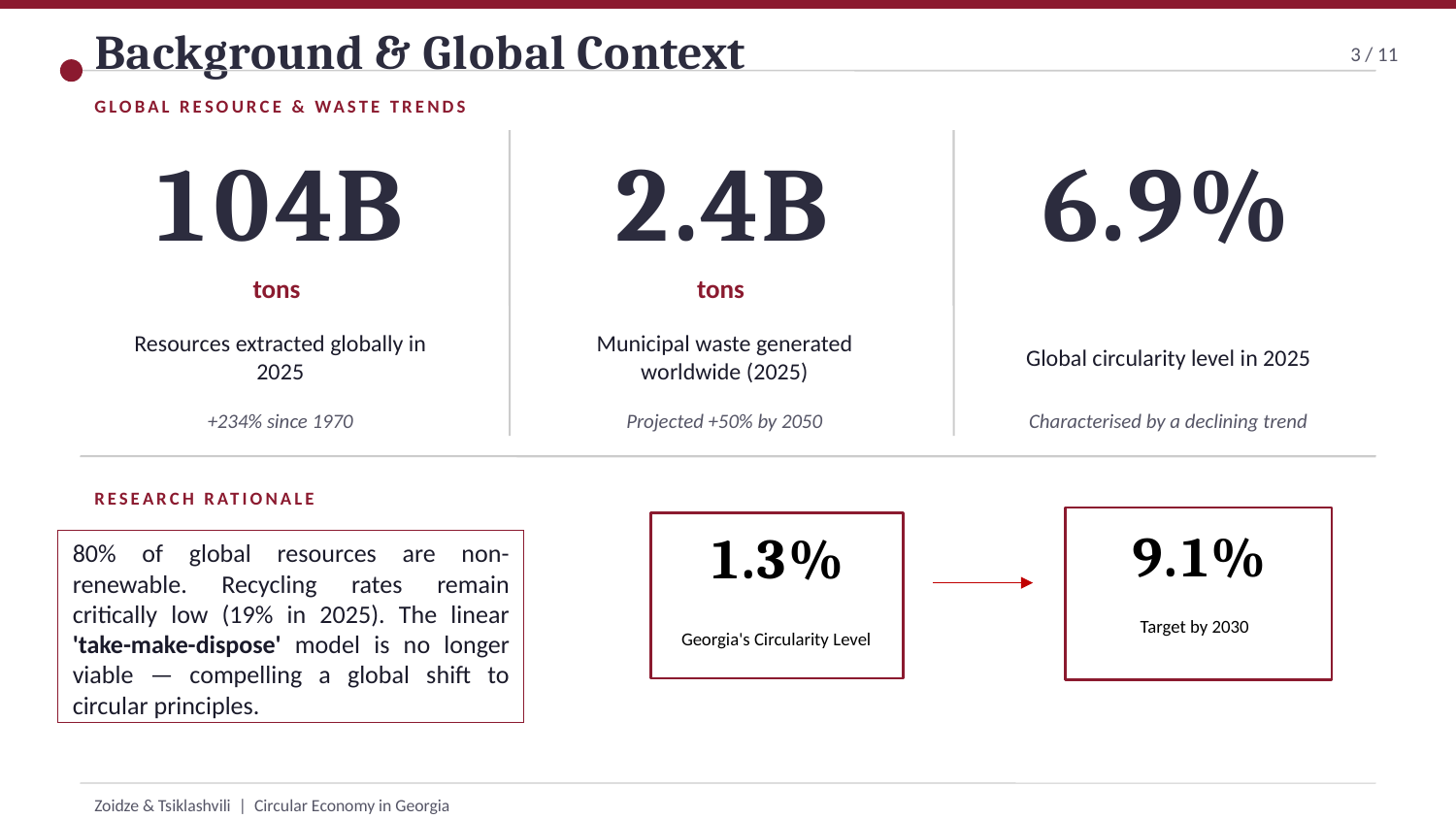

Background & Global Context
3 / 11

GLOBAL RESOURCE & WASTE TRENDS
104B

2.4B

6.9%
tons
tons
Resources extracted globally in 2025
Municipal waste generated worldwide (2025)
Global circularity level in 2025
+234% since 1970
Projected +50% by 2050
Characterised by a declining trend

RESEARCH RATIONALE

1.3%
9.1%
80% of global resources are non-renewable. Recycling rates remain critically low (19% in 2025). The linear 'take-make-dispose' model is no longer viable — compelling a global shift to circular principles.
Target by 2030
Georgia's Circularity Level

Zoidze & Tsiklashvili  |  Circular Economy in Georgia